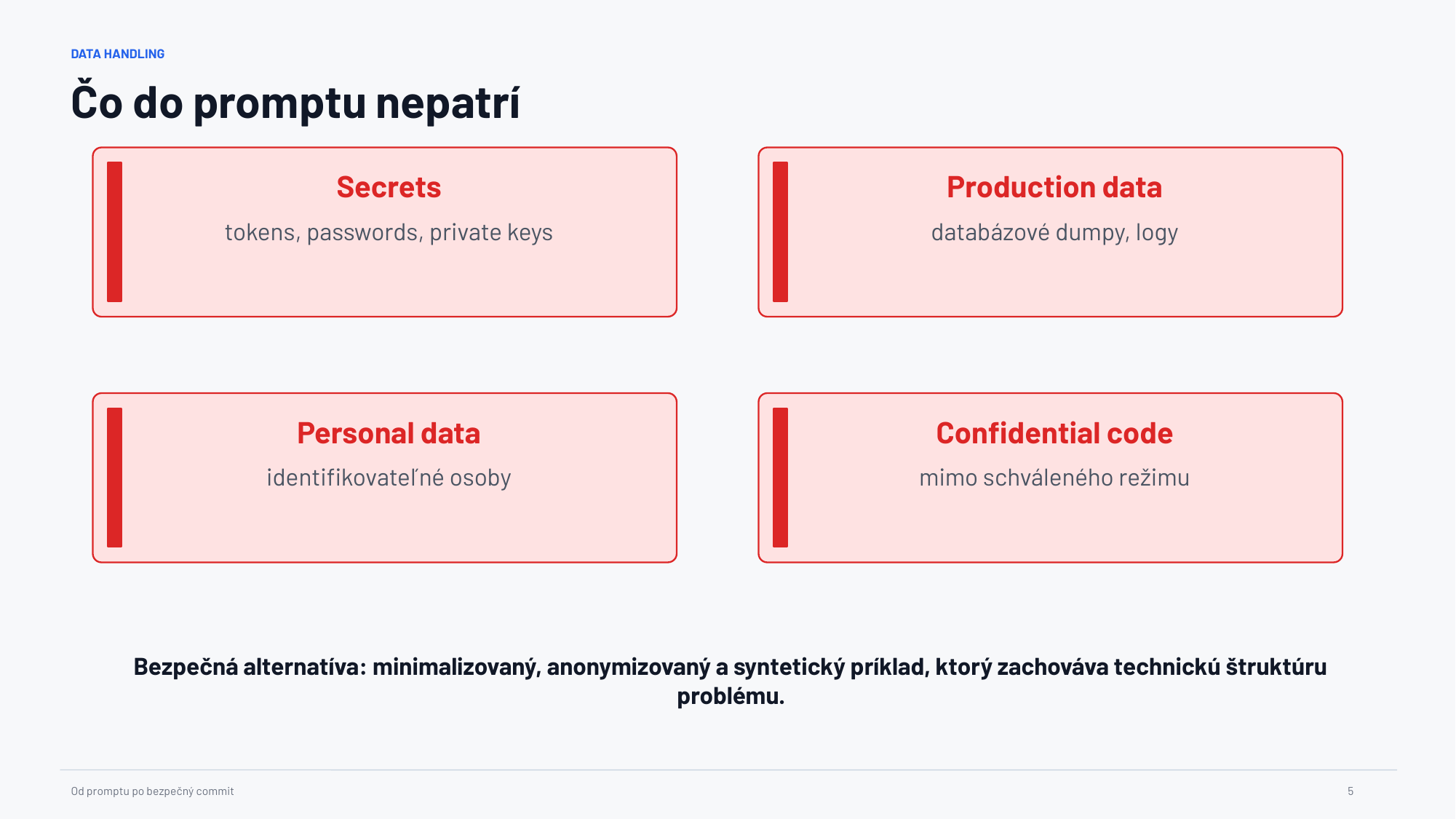

DATA HANDLING
Čo do promptu nepatrí

Secrets
Production data
tokens, passwords, private keys
databázové dumpy, logy

Personal data
Confidential code
identifikovateľné osoby
mimo schváleného režimu
Bezpečná alternatíva: minimalizovaný, anonymizovaný a syntetický príklad, ktorý zachováva technickú štruktúru problému.
5